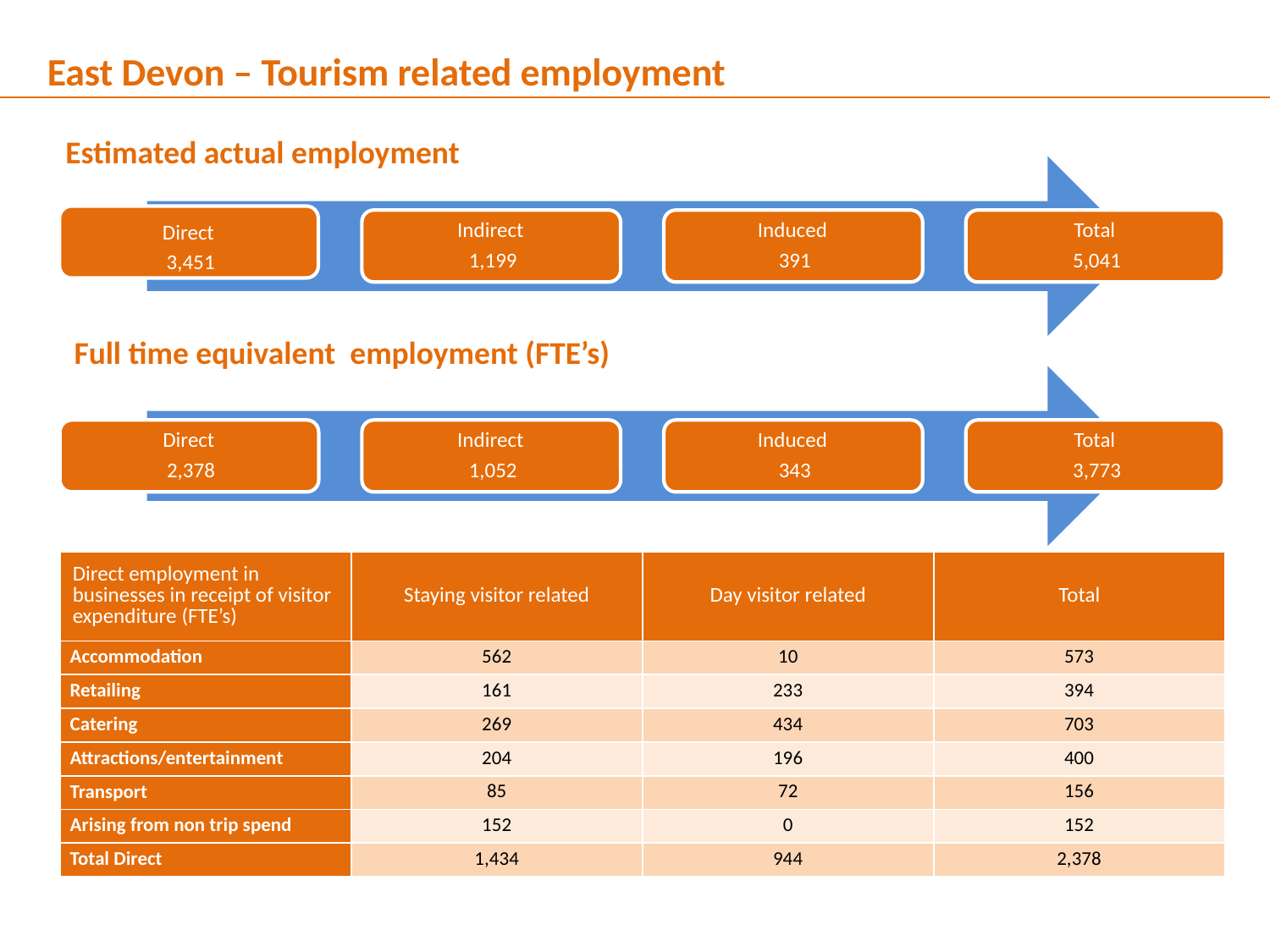

East Devon – Tourism related employment

Estimated actual employment

Direct
3,451

Indirect
1,199
Induced
391
Total
5,041
Full time equivalent  employment (FTE’s)
Direct
2,378
Indirect
1,052
Induced
343
Total
3,773
| Direct employment in businesses in receipt of visitor expenditure (FTE’s) | Staying visitor related | Day visitor related | Total |
| --- | --- | --- | --- |
| Accommodation | 562 | 10 | 573 |
| Retailing | 161 | 233 | 394 |
| Catering | 269 | 434 | 703 |
| Attractions/entertainment | 204 | 196 | 400 |
| Transport | 85 | 72 | 156 |
| Arising from non trip spend | 152 | 0 | 152 |
| Total Direct | 1,434 | 944 | 2,378 |
6